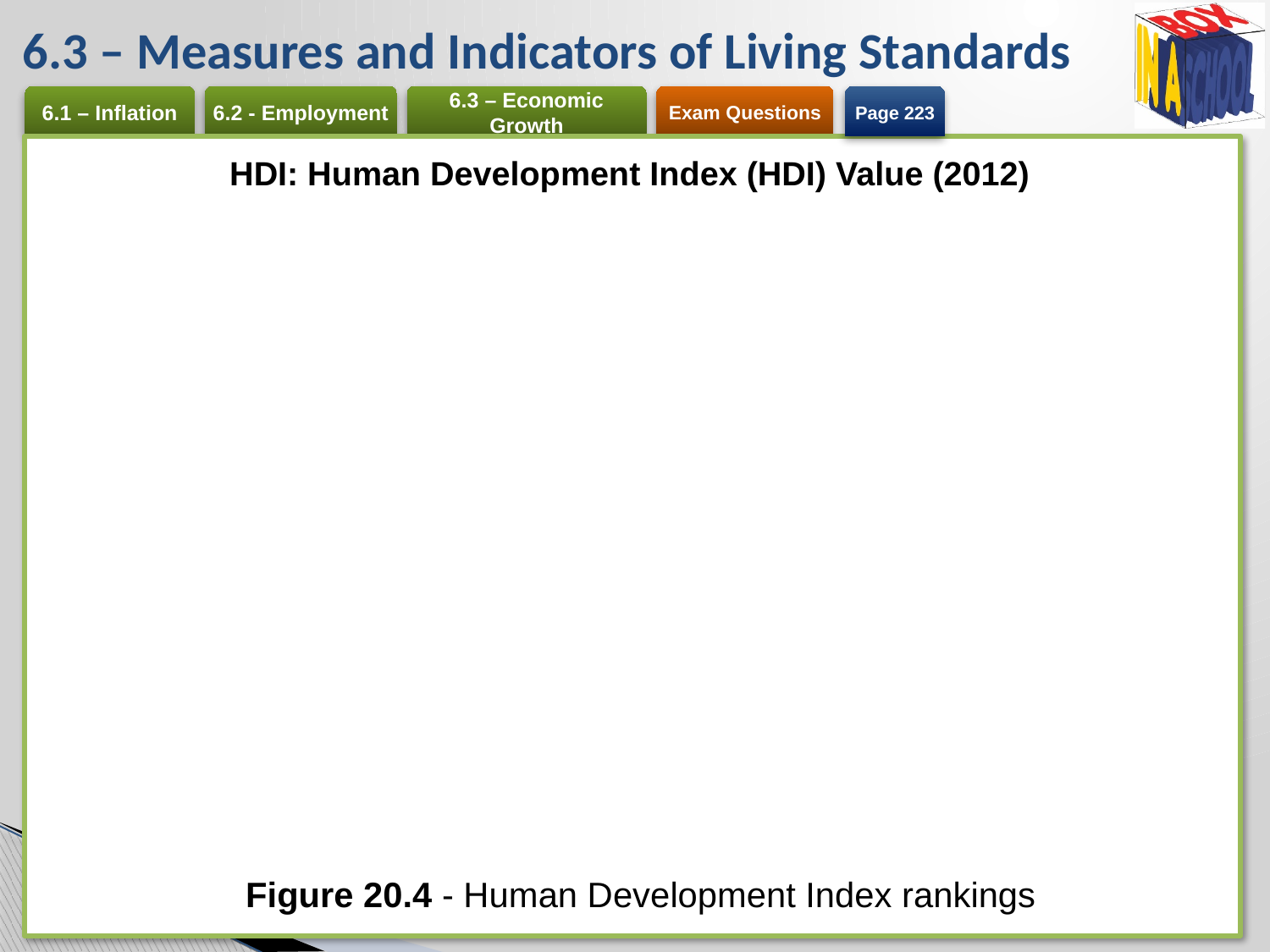

# 6.3 – Measures and Indicators of Living Standards
Page 223
HDI: Human Development Index (HDI) Value (2012)
Figure 20.4 - Human Development Index rankings